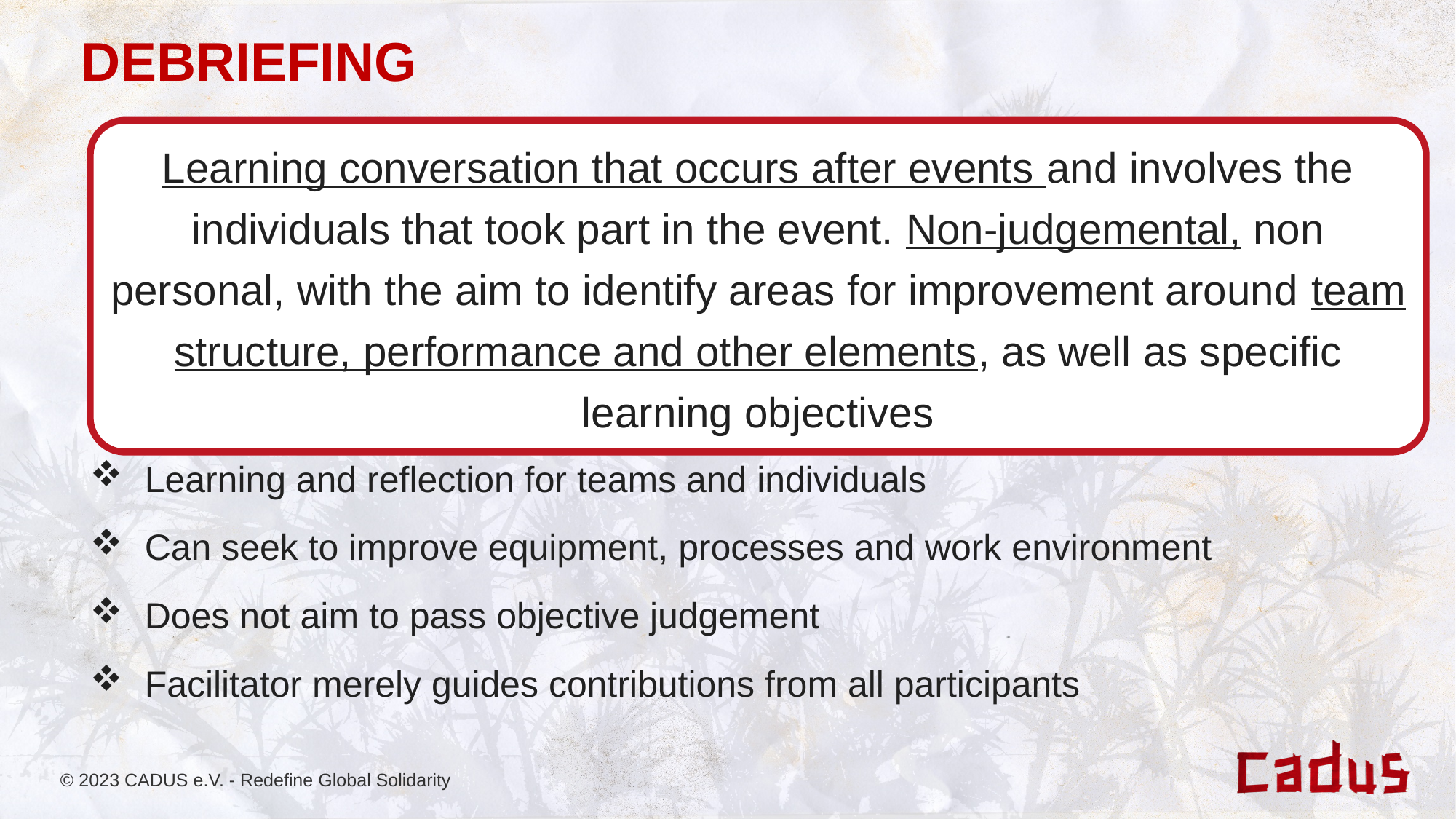

DEBRIEFING
Learning conversation that occurs after events and involves the individuals that took part in the event. Non-judgemental, non personal, with the aim to identify areas for improvement around team structure, performance and other elements, as well as specific learning objectives
Learning and reflection for teams and individuals
Can seek to improve equipment, processes and work environment
Does not aim to pass objective judgement
Facilitator merely guides contributions from all participants